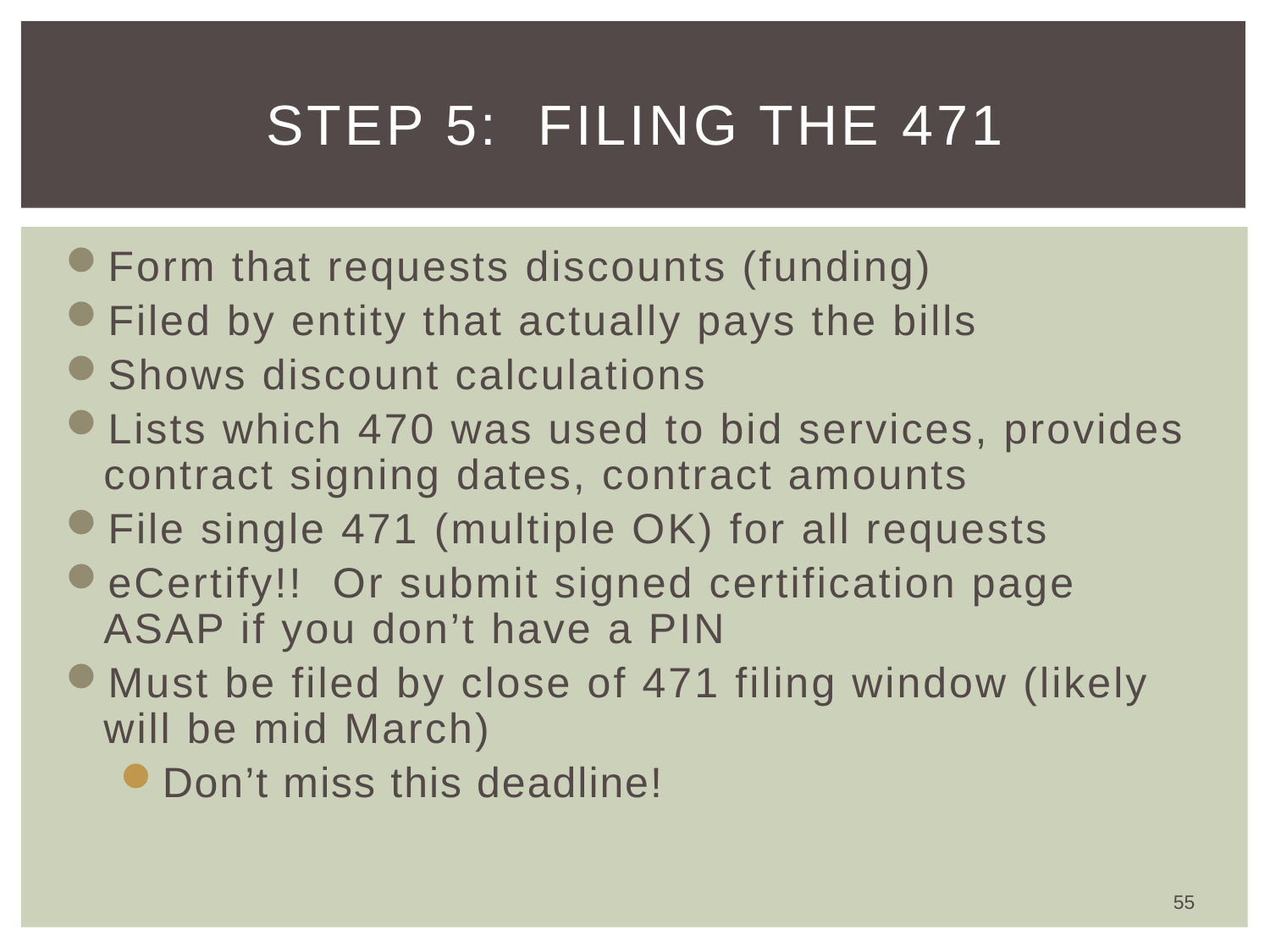

# Step 5:  Filing the 471
Form that requests discounts (funding)
Filed by entity that actually pays the bills
Shows discount calculations
Lists which 470 was used to bid services, provides contract signing dates, contract amounts
File single 471 (multiple OK) for all requests
eCertify!!  Or submit signed certification page ASAP if you don’t have a PIN
Must be filed by close of 471 filing window (likely will be mid March)
Don’t miss this deadline!

55